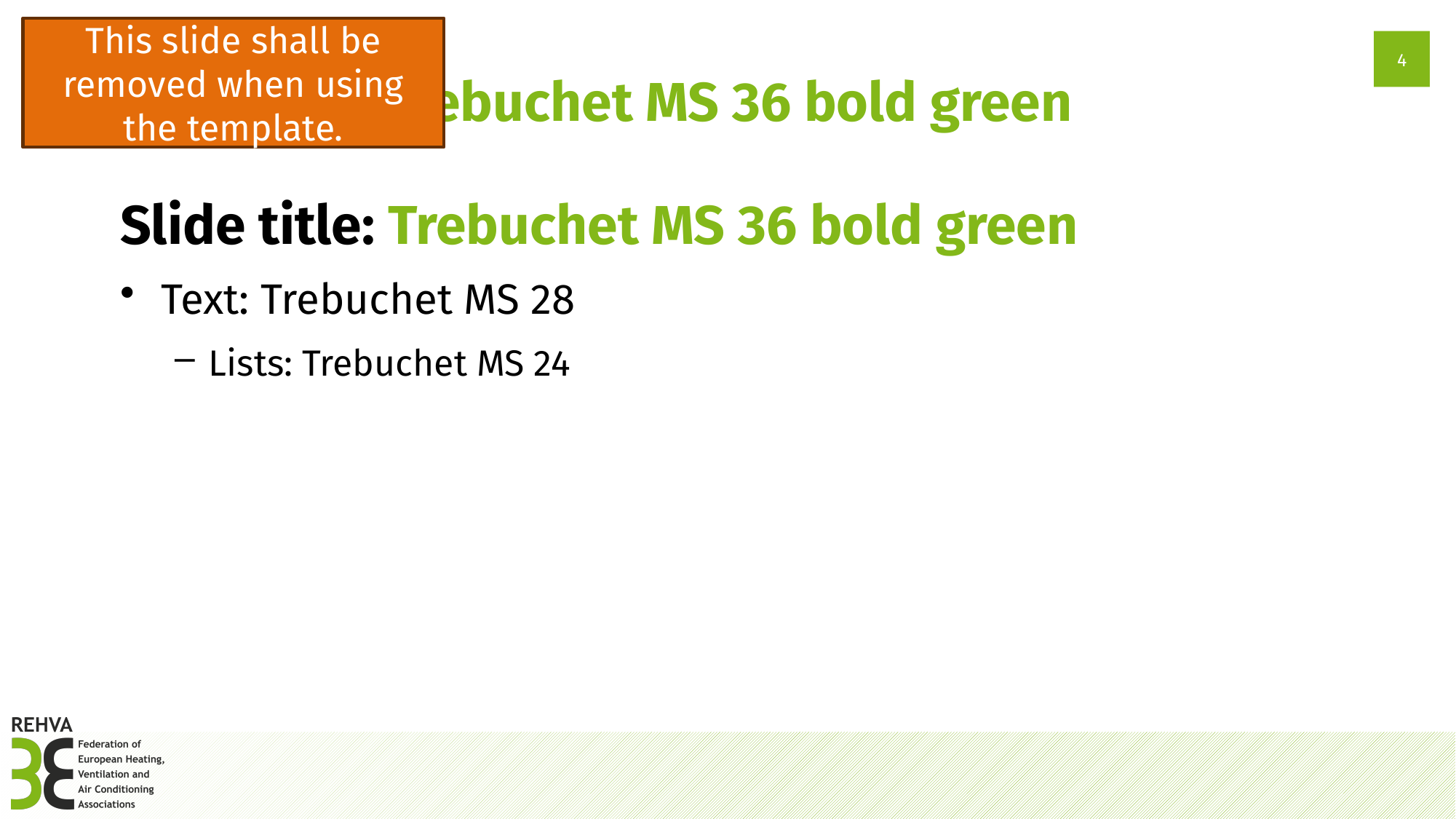

This slide shall be removed when using the template.
# Trebuchet MS 36 bold green
Slide title: Trebuchet MS 36 bold green
Text: Trebuchet MS 28
Lists: Trebuchet MS 24